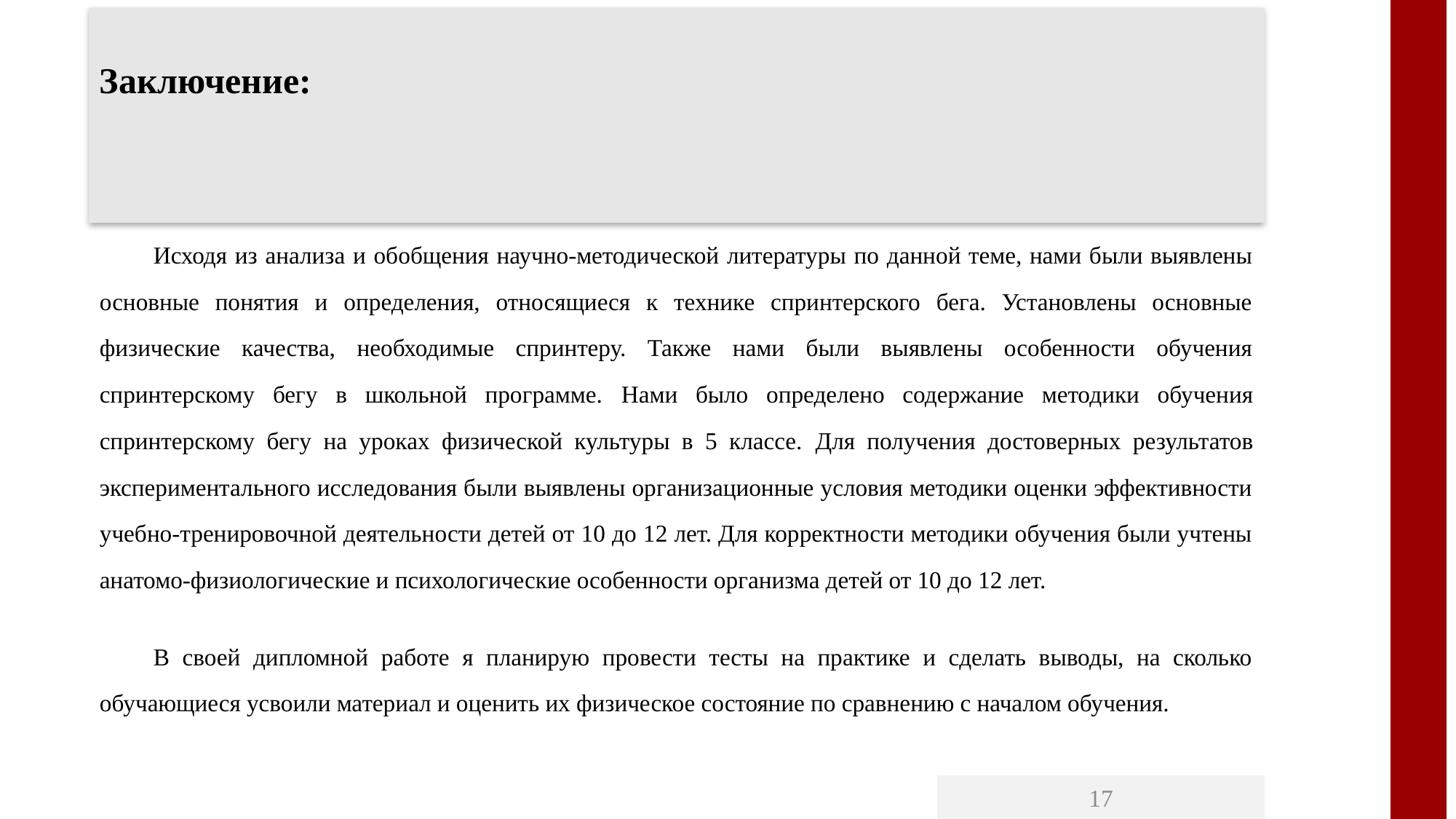

Заключение:

Исходя из анализа и обобщения научно-методической литературы по данной теме, нами были выявлены основные понятия и определения, относящиеся к технике спринтерского бега. Установлены основные физические качества, необходимые спринтеру. Также нами были выявлены особенности обучения спринтерскому бегу в школьной программе. Нами было определено содержание методики обучения спринтерскому бегу на уроках физической культуры в 5 классе. Для получения достоверных результатов экспериментального исследования были выявлены организационные условия методики оценки эффективности учебно-тренировочной деятельности детей от 10 до 12 лет. Для корректности методики обучения были учтены анатомо-физиологические и психологические особенности организма детей от 10 до 12 лет.
В своей дипломной работе я планирую провести тесты на практике и сделать выводы, на сколько обучающиеся усвоили материал и оценить их физическое состояние по сравнению с началом обучения.

17